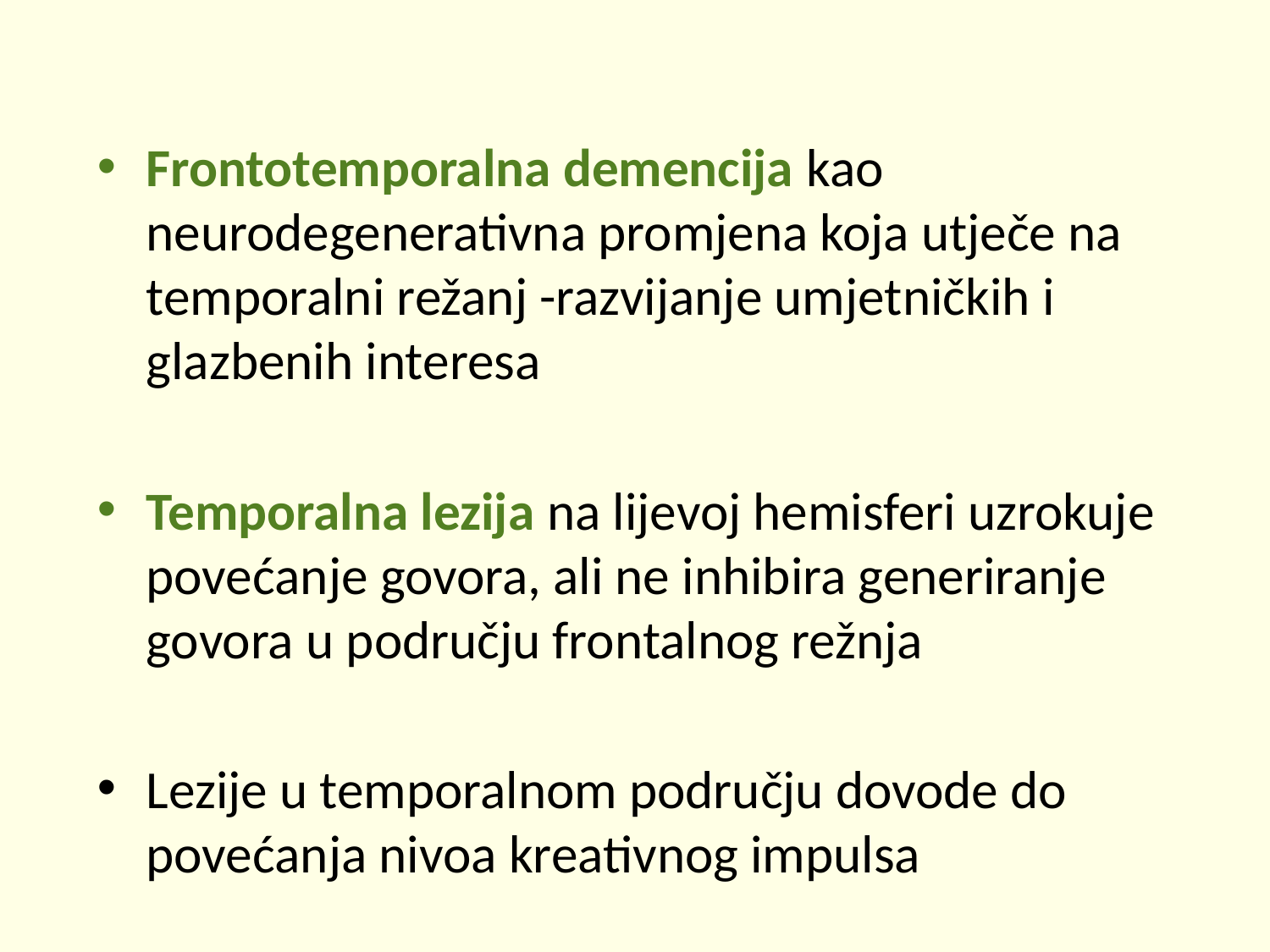

#
Frontotemporalna demencija kao neurodegenerativna promjena koja utječe na temporalni režanj -razvijanje umjetničkih i glazbenih interesa

Temporalna lezija na lijevoj hemisferi uzrokuje povećanje govora, ali ne inhibira generiranje govora u području frontalnog režnja

Lezije u temporalnom području dovode do povećanja nivoa kreativnog impulsa